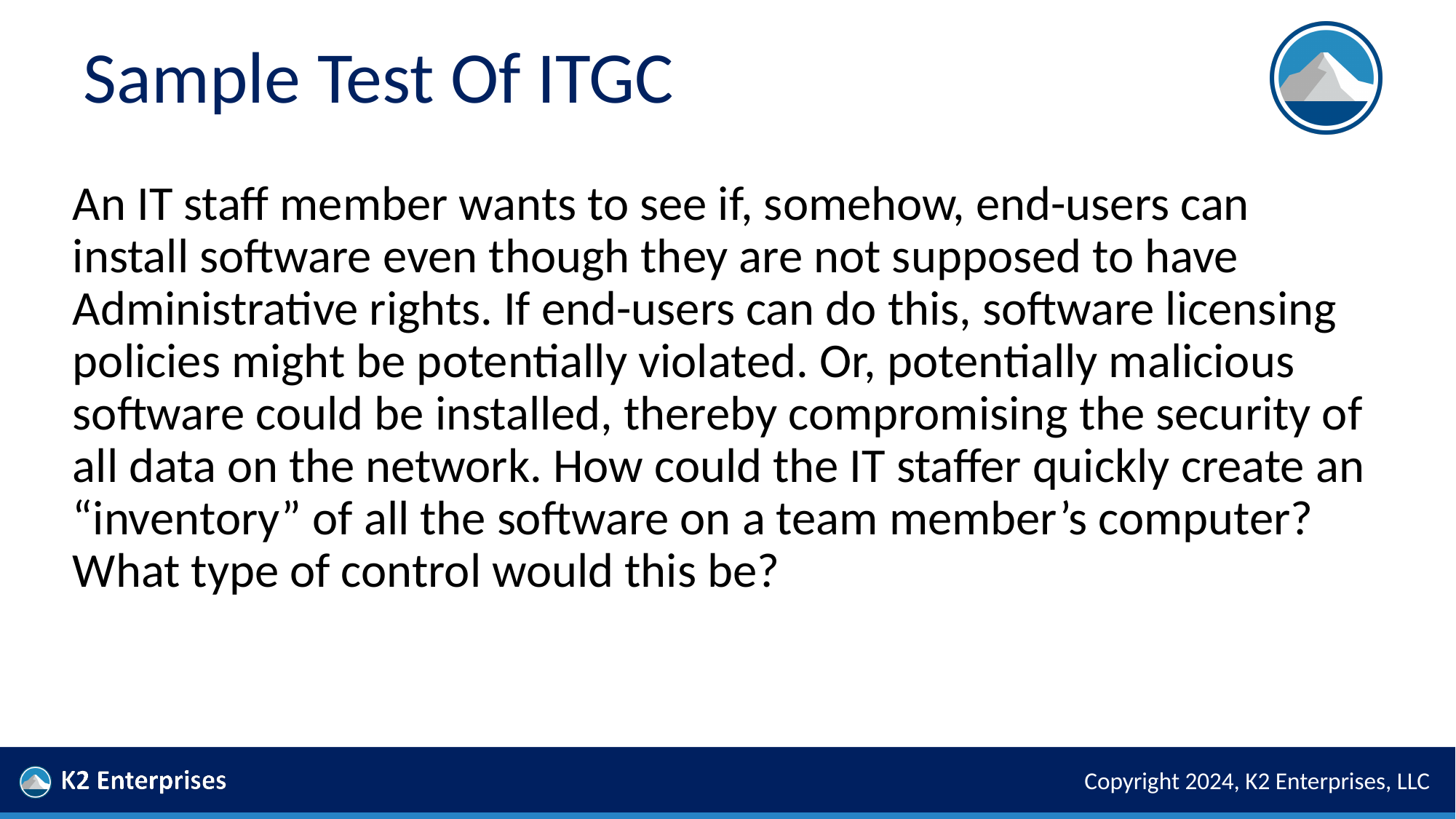

# Sample Test Of ITGC
An IT staff member wants to see if, somehow, end-users can install software even though they are not supposed to have Administrative rights. If end-users can do this, software licensing policies might be potentially violated. Or, potentially malicious software could be installed, thereby compromising the security of all data on the network. How could the IT staffer quickly create an “inventory” of all the software on a team member’s computer? What type of control would this be?